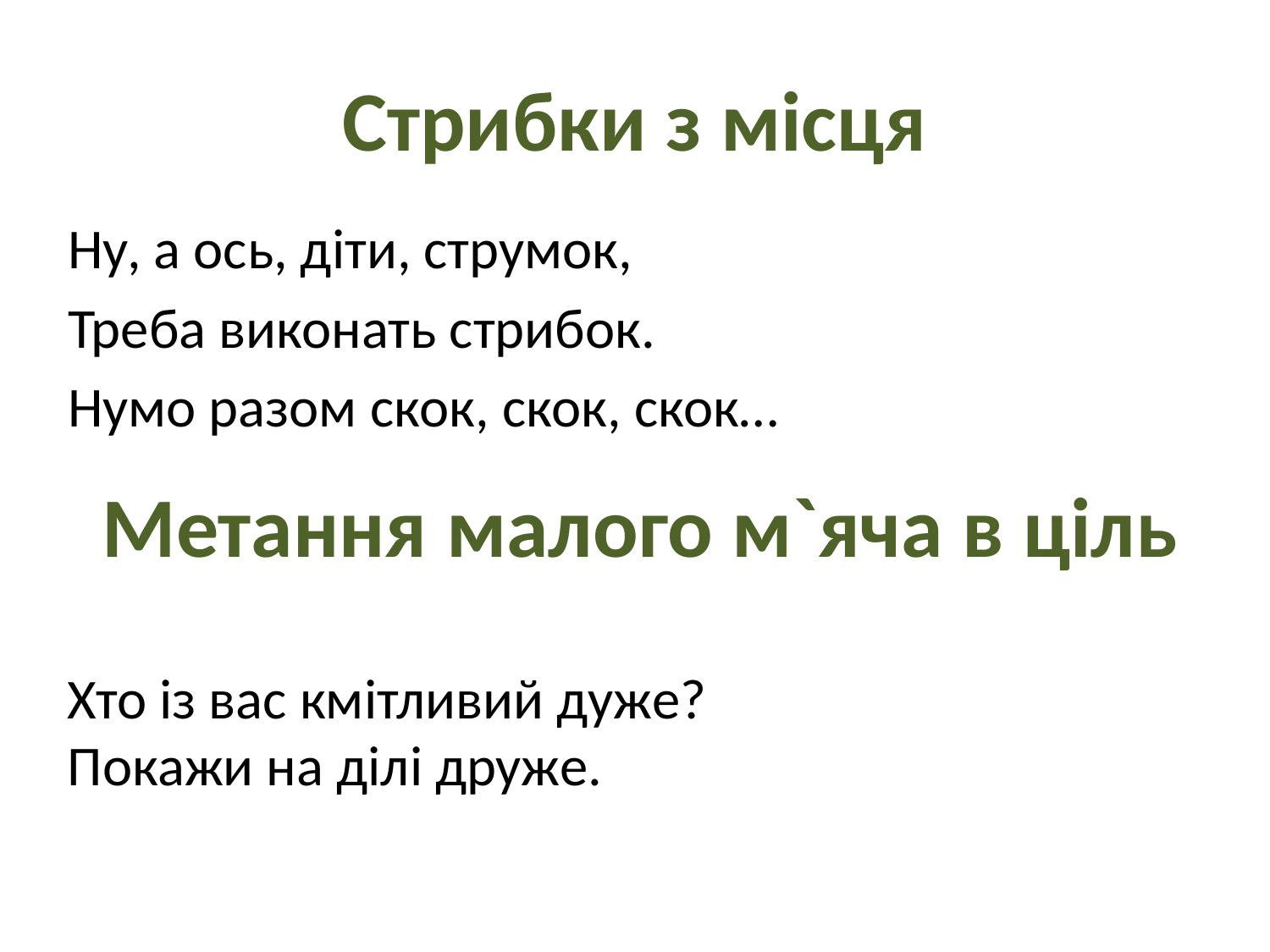

# Стрибки з місця
Ну, а ось, діти, струмок,
Треба виконать стрибок.
Нумо разом скок, скок, скок…
Метання малого м`яча в ціль
Хто із вас кмітливий дуже?
Покажи на ділі друже.